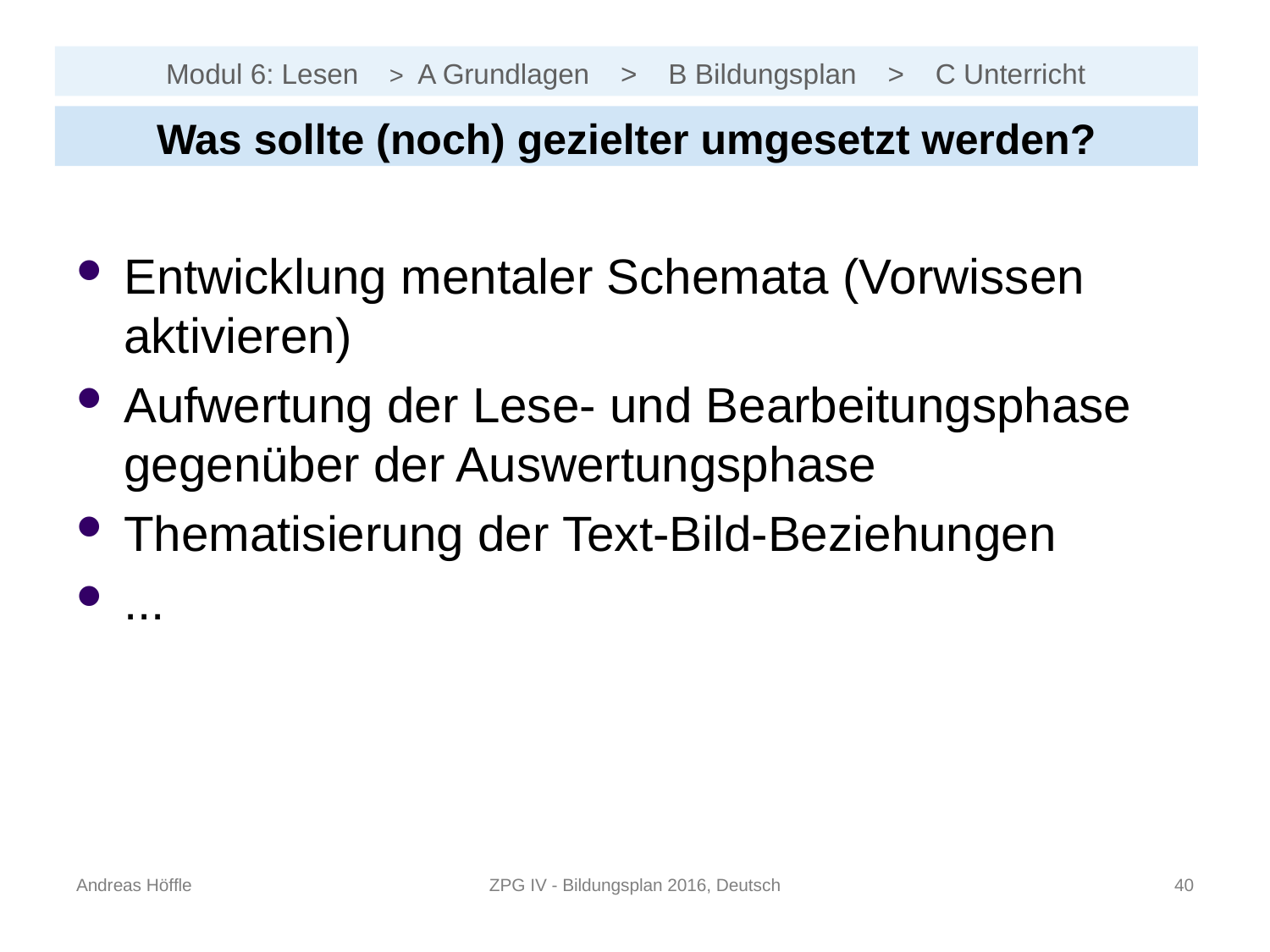

# Modul 6: Lesen    >  A Grundlagen    >    B Bildungsplan    >    C Unterricht
Was sollte (noch) gezielter umgesetzt werden?

Entwicklung mentaler Schemata (Vorwissen aktivieren)
Aufwertung der Lese- und Bearbeitungsphase gegenüber der Auswertungsphase
Thematisierung der Text-Bild-Beziehungen
...

Andreas Höffle
ZPG IV - Bildungsplan 2016, Deutsch
40